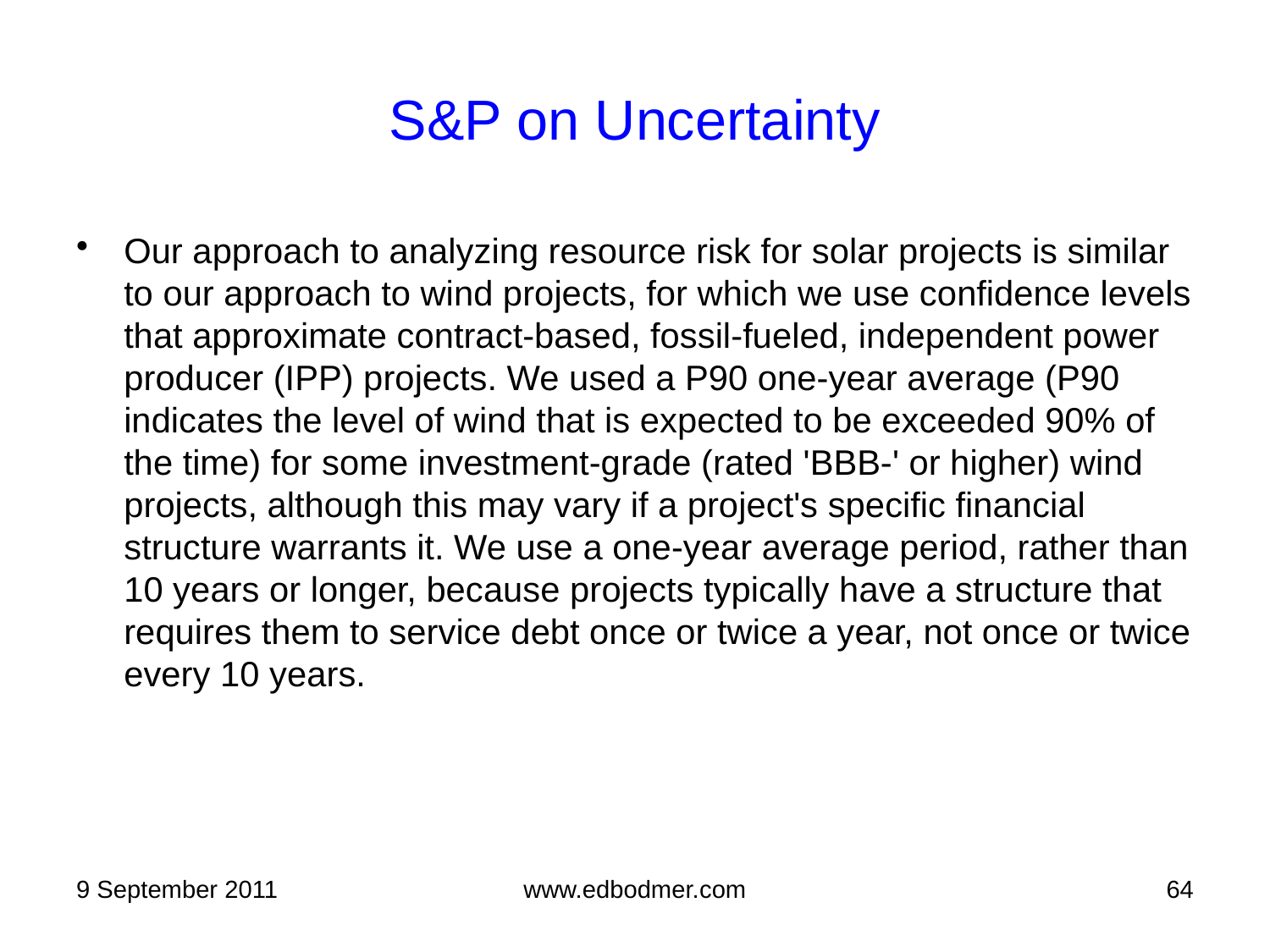

# S&P on Uncertainty
Our approach to analyzing resource risk for solar projects is similar to our approach to wind projects, for which we use confidence levels that approximate contract-based, fossil-fueled, independent power producer (IPP) projects. We used a P90 one-year average (P90 indicates the level of wind that is expected to be exceeded 90% of the time) for some investment-grade (rated 'BBB-' or higher) wind projects, although this may vary if a project's specific financial structure warrants it. We use a one-year average period, rather than 10 years or longer, because projects typically have a structure that requires them to service debt once or twice a year, not once or twice every 10 years.
9 September 2011
www.edbodmer.com
64